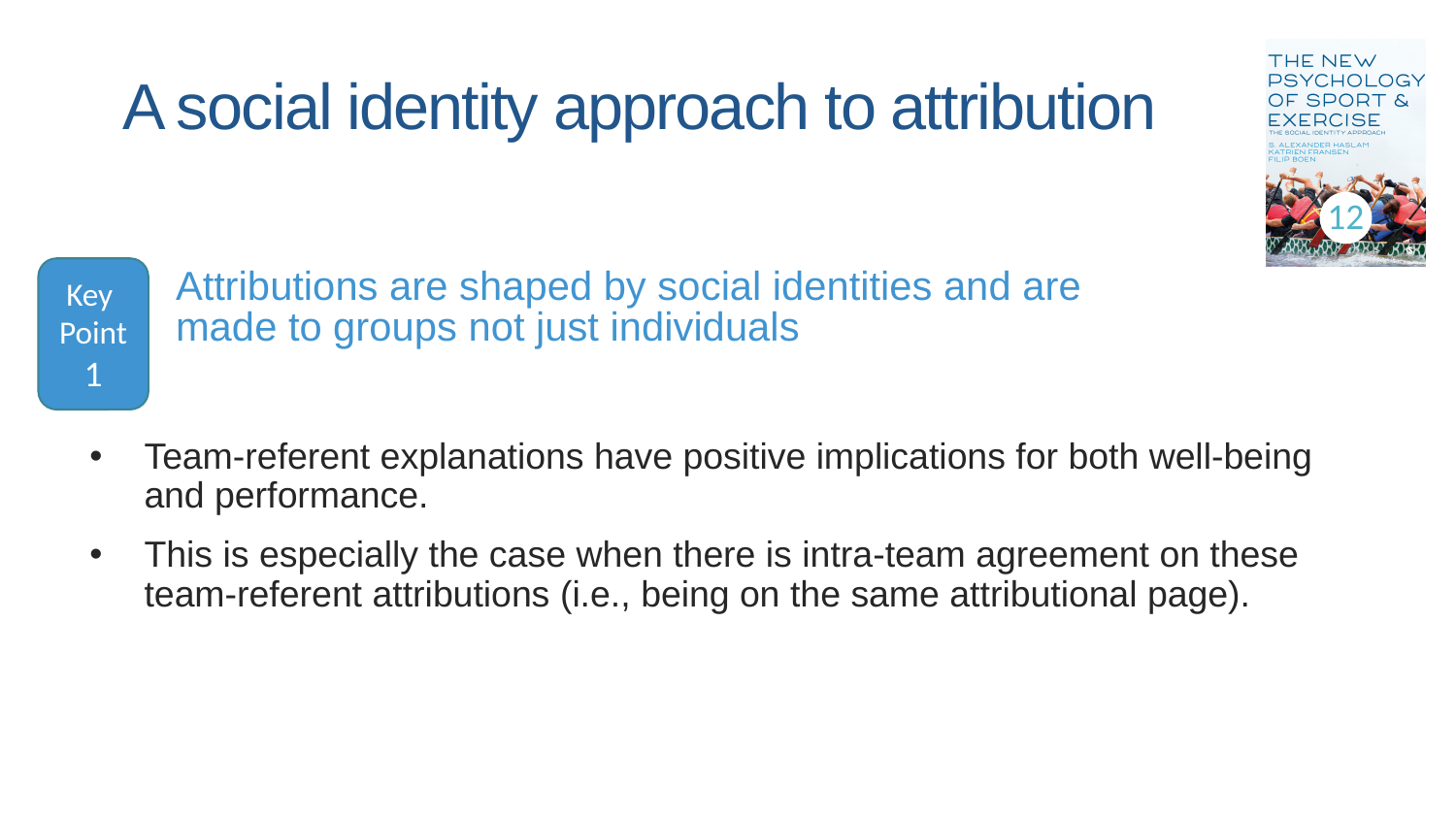

# A social identity approach to attribution
12
Key
Point
1
Attributions are shaped by social identities and are made to groups not just individuals
Team-referent explanations have positive implications for both well-being and performance.
This is especially the case when there is intra-team agreement on these team-referent attributions (i.e., being on the same attributional page).